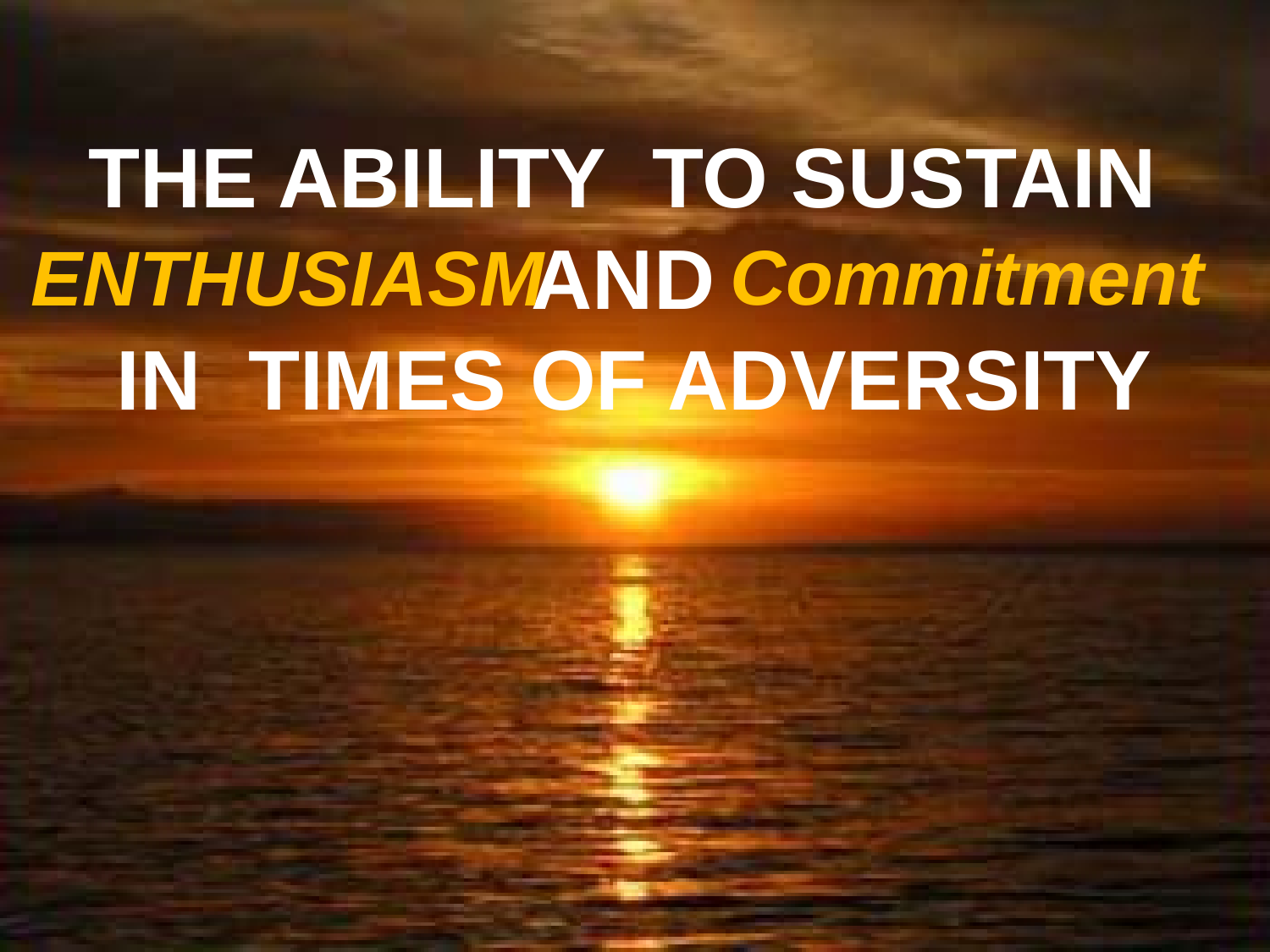

# The ability  to sustain and in  times of adversity
Commitment
ENTHUSIASM